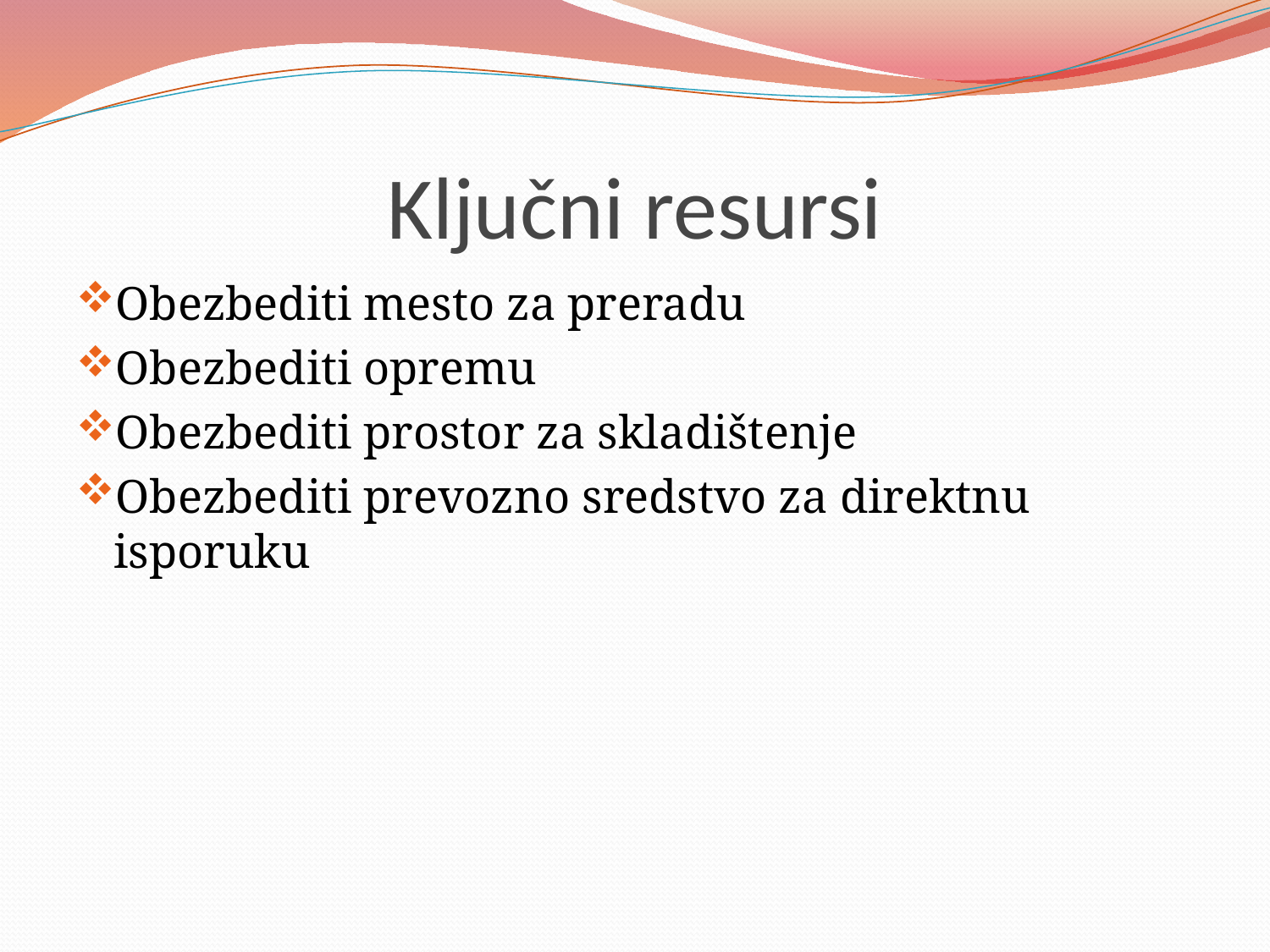

# Ključni resursi
Obezbediti mesto za preradu
Obezbediti opremu
Obezbediti prostor za skladištenje
Obezbediti prevozno sredstvo za direktnu isporuku